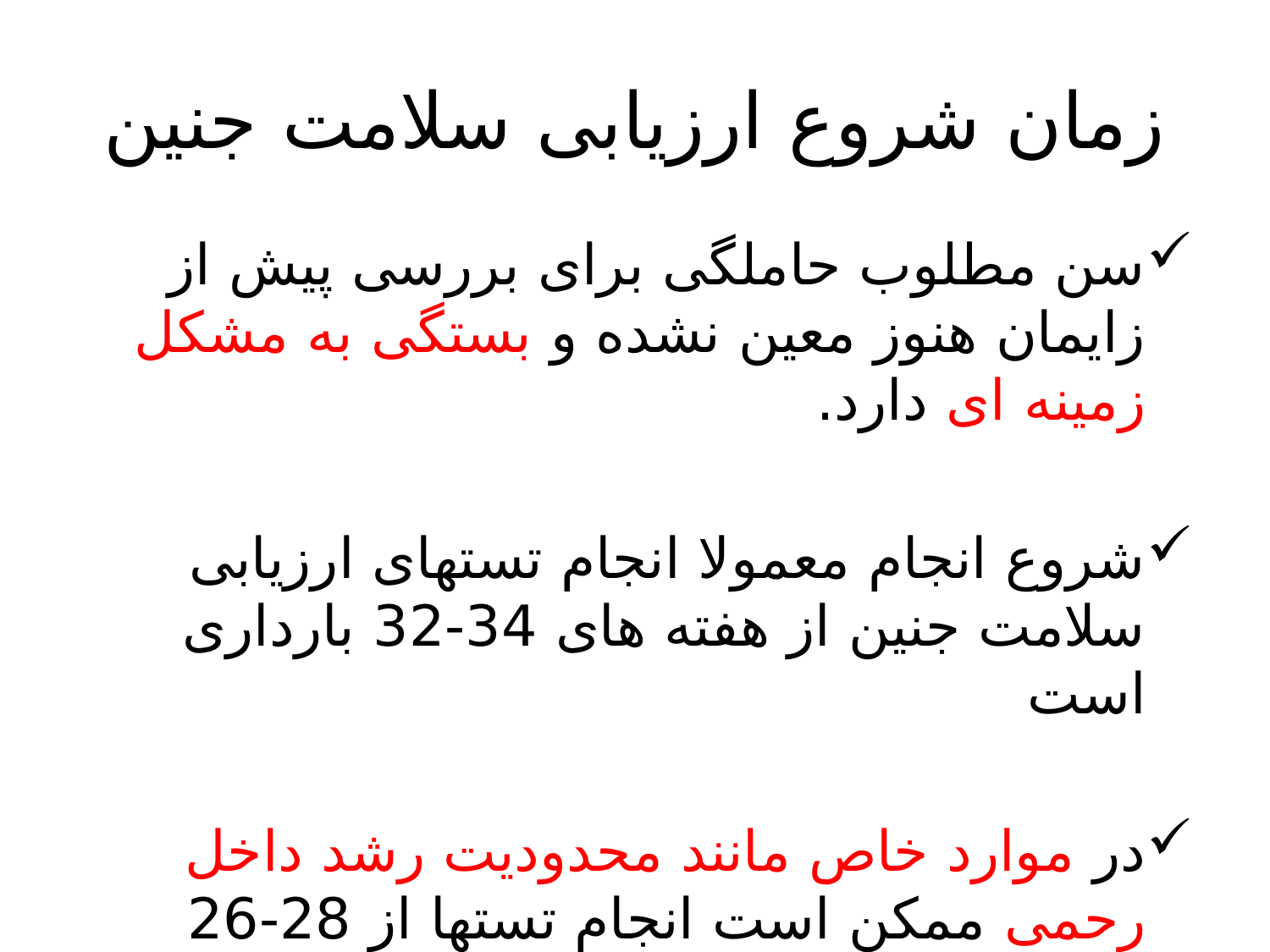

# زمان شروع ارزیابی سلامت جنین
سن مطلوب حاملگی برای بررسی پیش از زایمان هنوز معین نشده و بستگی به مشکل زمینه ای دارد.

شروع انجام معمولا انجام تستهای ارزیابی سلامت جنین از هفته های 34-32 بارداری است

در موارد خاص مانند محدودیت رشد داخل رحمی ممکن است انجام تستها از 28-26 هفته آغاز شود